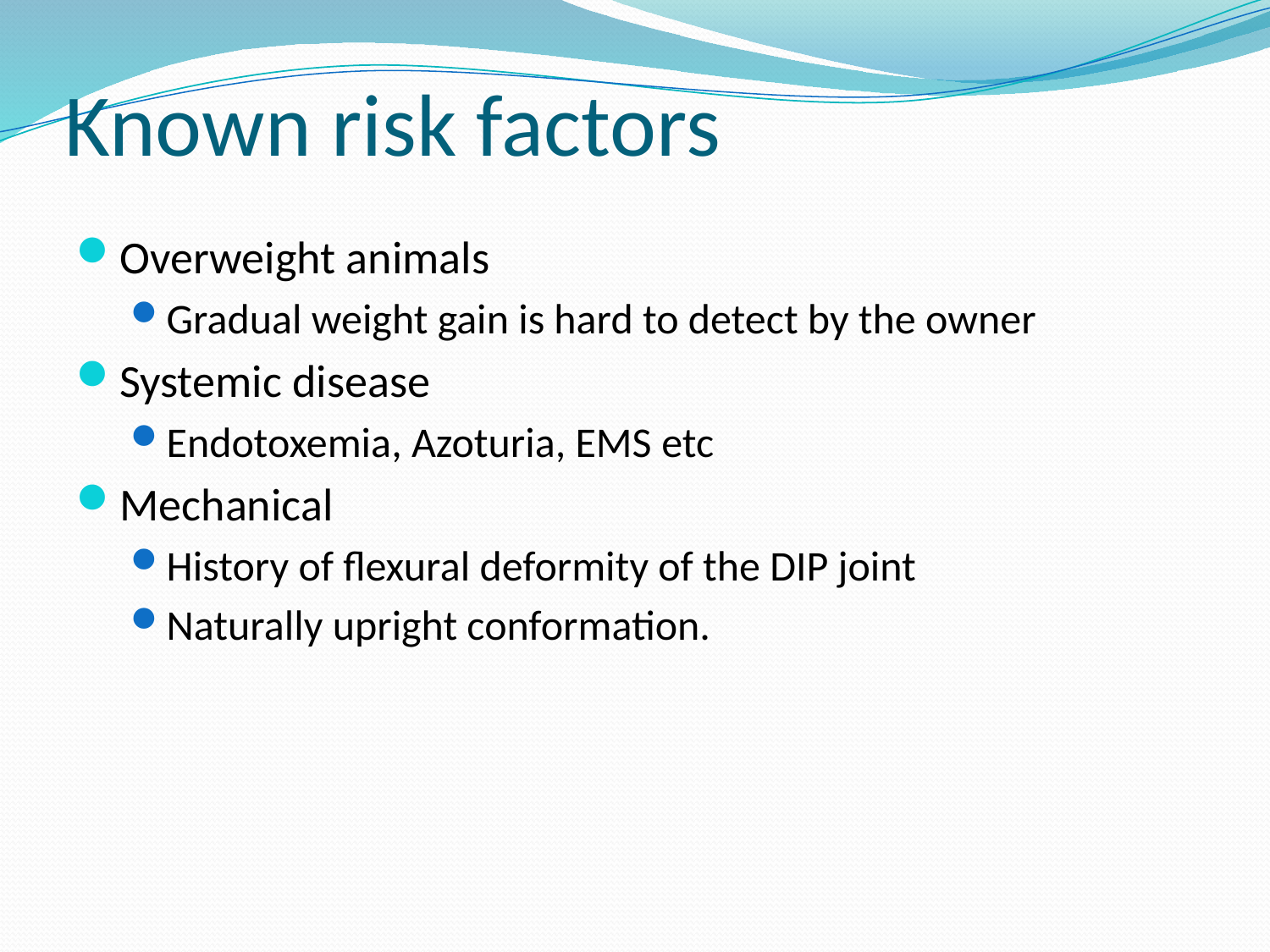

# Known risk factors
Overweight animals
Gradual weight gain is hard to detect by the owner
Systemic disease
Endotoxemia, Azoturia, EMS etc
Mechanical
History of flexural deformity of the DIP joint
Naturally upright conformation.